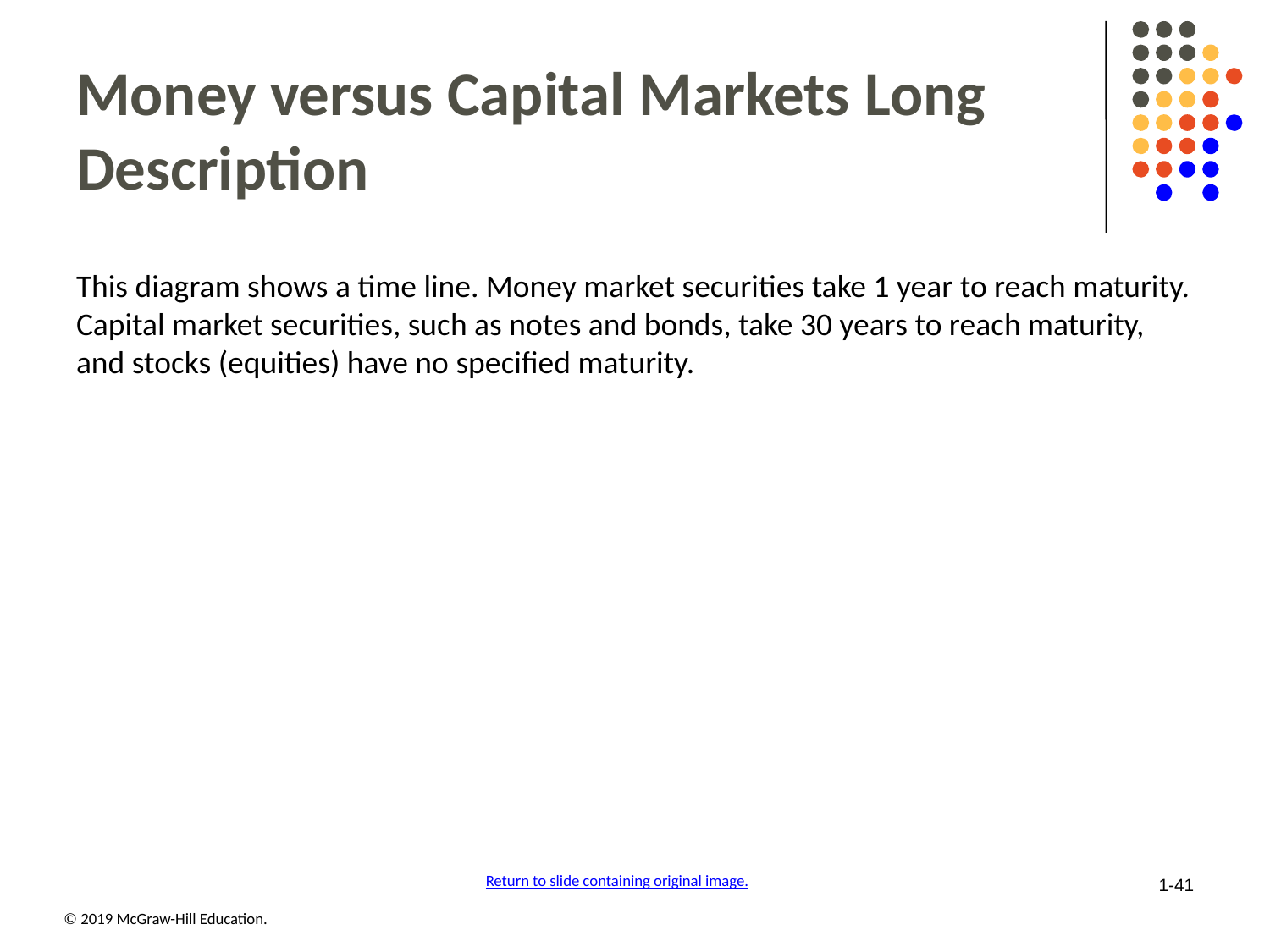

# Money versus Capital Markets Long Description
This diagram shows a time line. Money market securities take 1 year to reach maturity. Capital market securities, such as notes and bonds, take 30 years to reach maturity, and stocks (equities) have no specified maturity.
Return to slide containing original image.
1-41